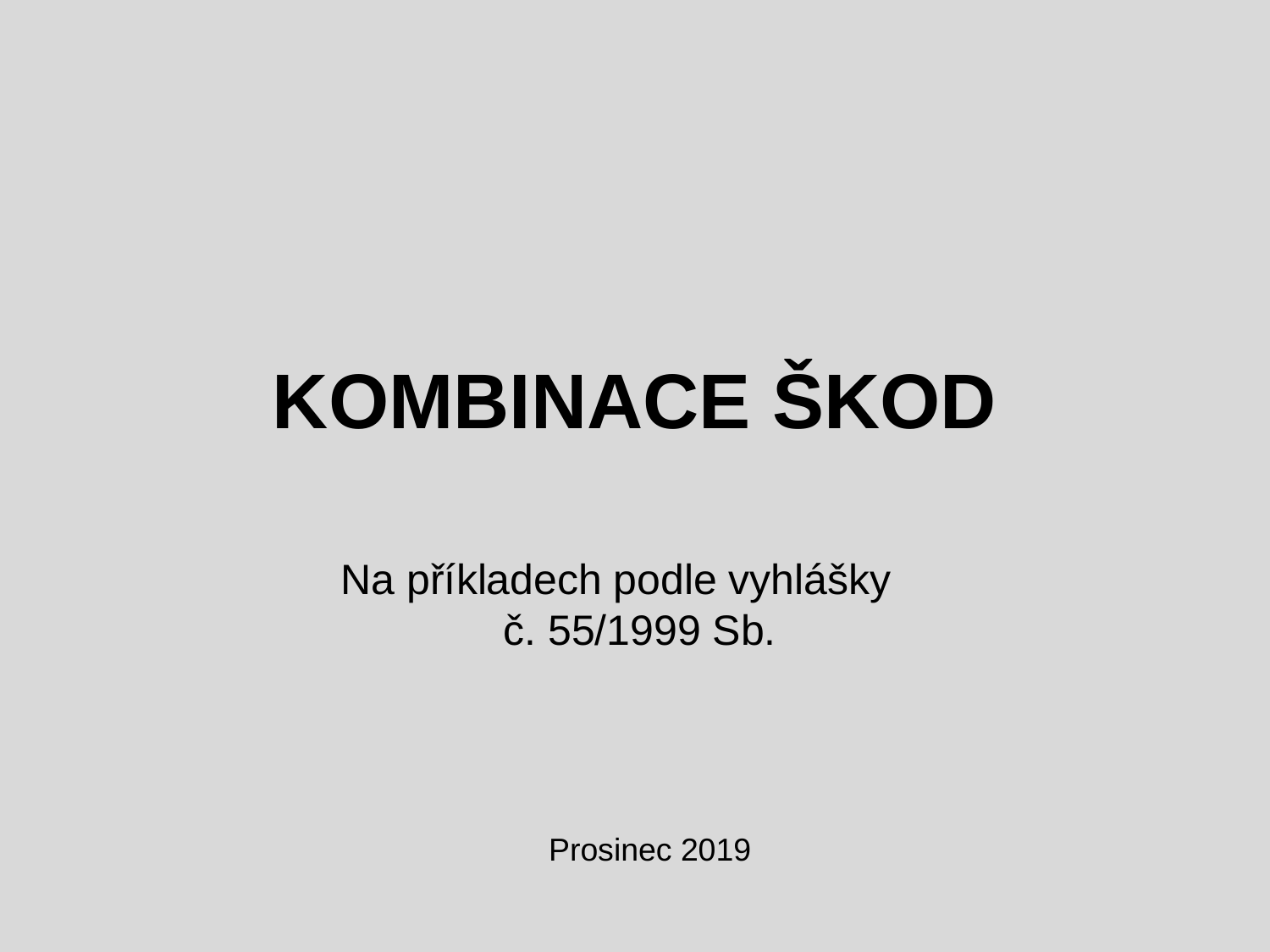

# KOMBINACE ŠKOD
Na příkladech podle vyhlášky     č. 55/1999 Sb.
Prosinec 2019